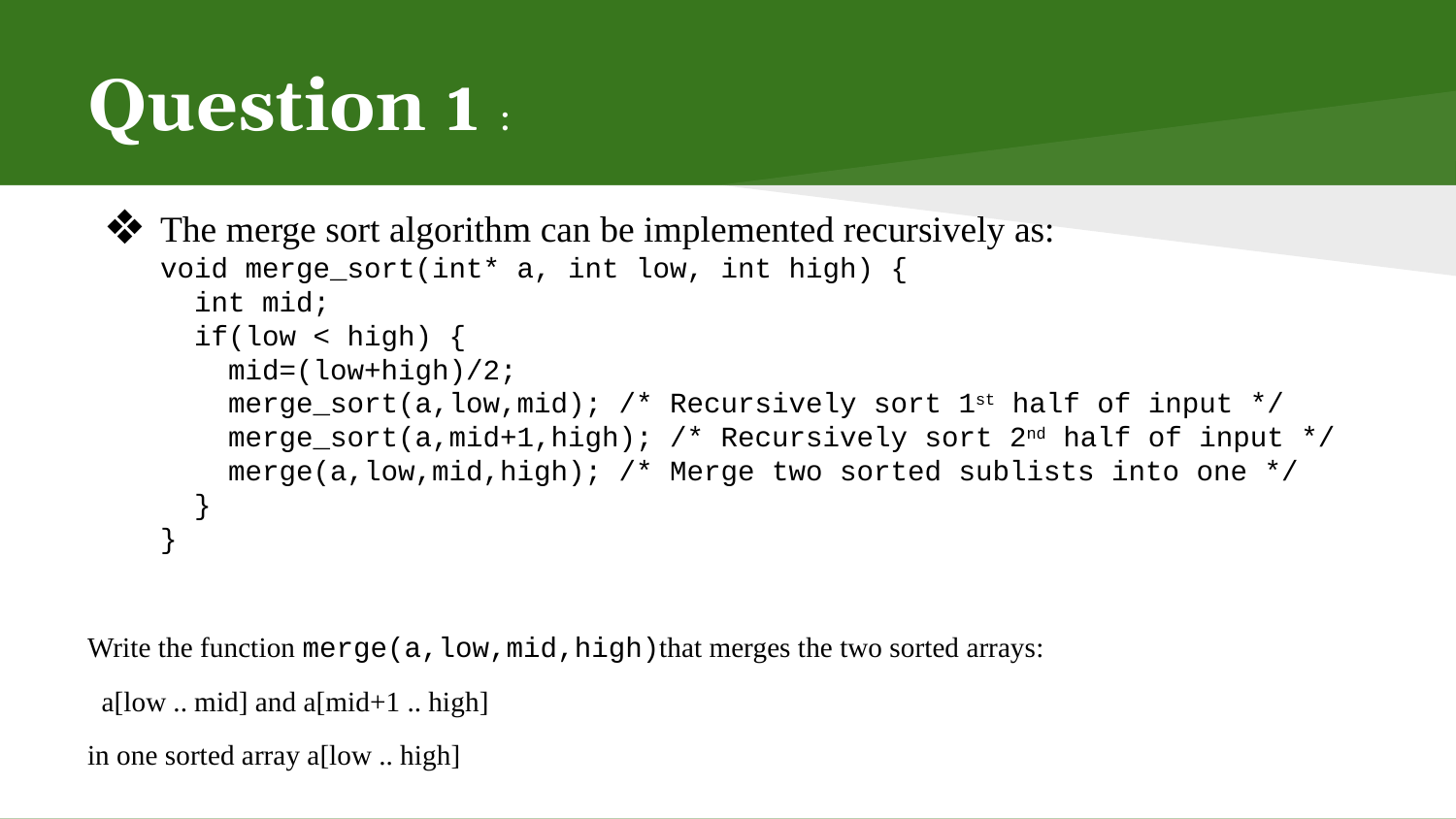

# Question 1 :
The merge sort algorithm can be implemented recursively as:
void merge_sort(int* a, int low, int high) {
  int mid;
  if(low < high) {
    mid=(low+high)/2;
    merge_sort(a,low,mid); /* Recursively sort 1st half of input */
    merge_sort(a,mid+1,high); /* Recursively sort 2nd half of input */
    merge(a,low,mid,high); /* Merge two sorted sublists into one */
  }
}

Write the function merge(a,low,mid,high)that merges the two sorted arrays:
  a[low .. mid] and a[mid+1 .. high]
in one sorted array a[low .. high]